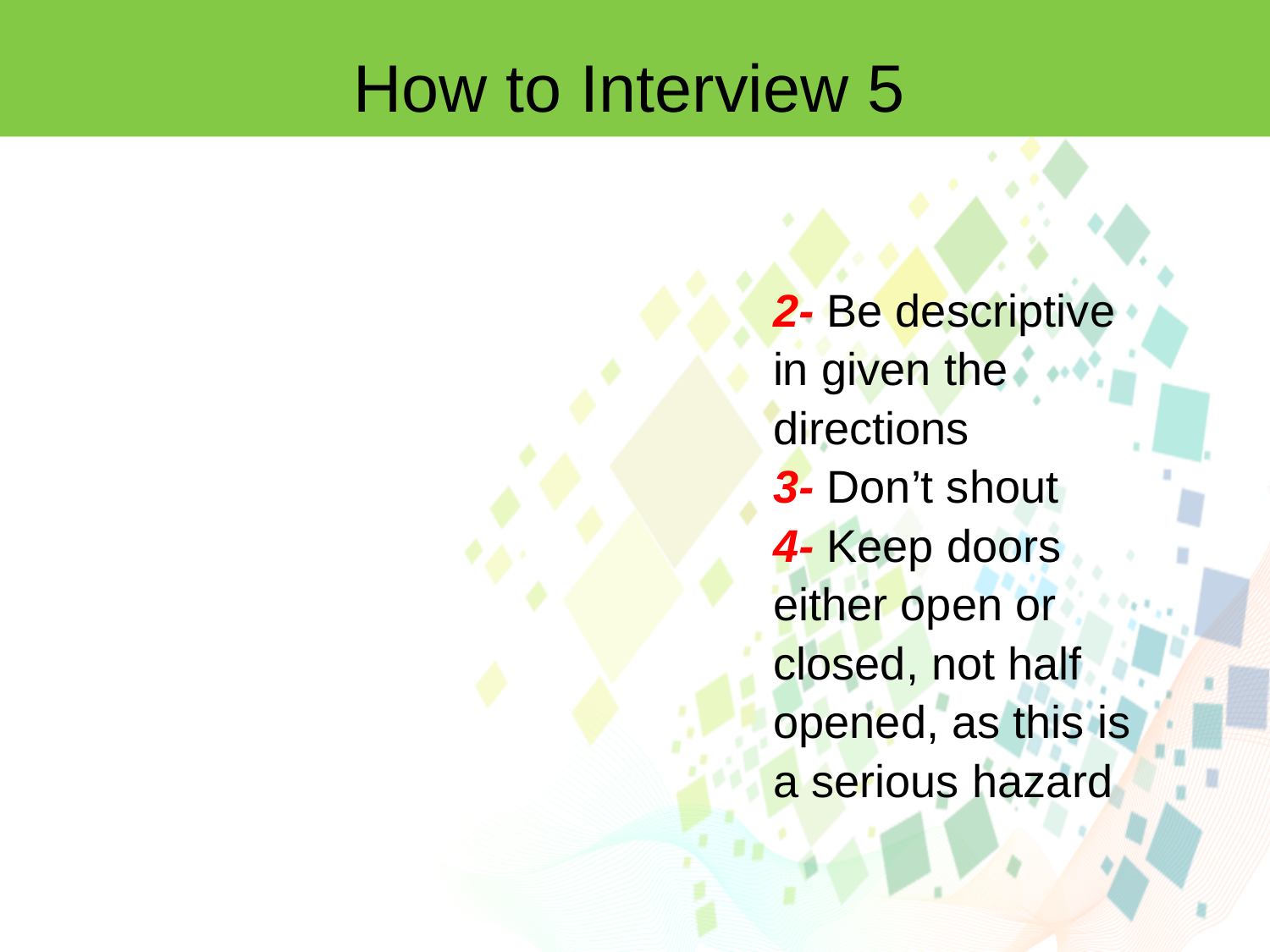

How to Interview 5
2- Be descriptive in given the directions
3- Don’t shout
4- Keep doors either open or closed, not half opened, as this is a serious hazard